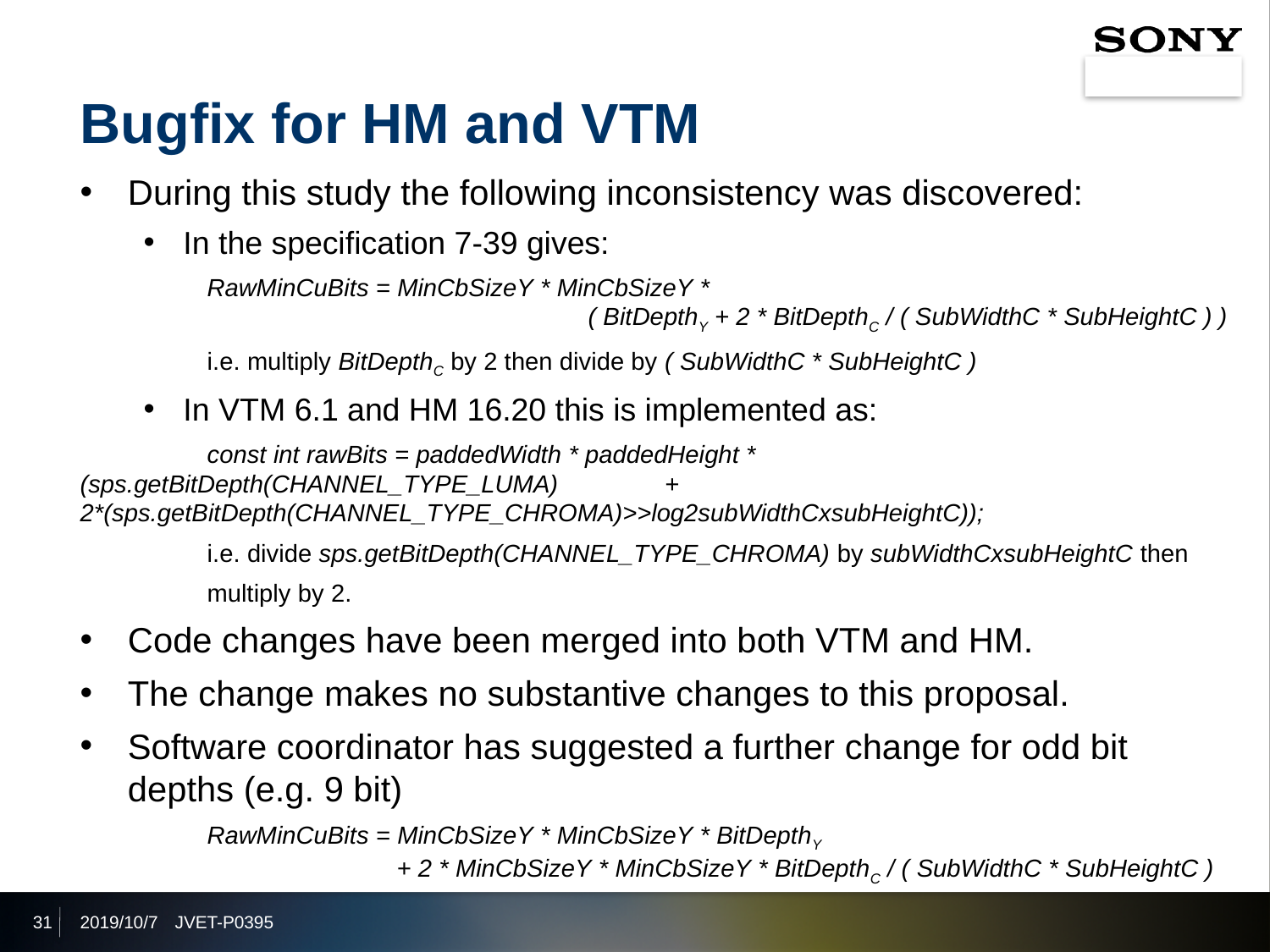

# Bugfix for HM and VTM
During this study the following inconsistency was discovered:
In the specification 7-39 gives:
	RawMinCuBits = MinCbSizeY * MinCbSizeY *
				( BitDepthY + 2 * BitDepthC / ( SubWidthC * SubHeightC ) )
	i.e. multiply BitDepthC by 2 then divide by ( SubWidthC * SubHeightC )
In VTM 6.1 and HM 16.20 this is implemented as:
	const int rawBits = paddedWidth * paddedHeight * (sps.getBitDepth(CHANNEL_TYPE_LUMA) 	           + 2*(sps.getBitDepth(CHANNEL_TYPE_CHROMA)>>log2subWidthCxsubHeightC));
	i.e. divide sps.getBitDepth(CHANNEL_TYPE_CHROMA) by subWidthCxsubHeightC then
 	multiply by 2.
Code changes have been merged into both VTM and HM.
The change makes no substantive changes to this proposal.
Software coordinator has suggested a further change for odd bit depths (e.g. 9 bit)
	RawMinCuBits = MinCbSizeY * MinCbSizeY * BitDepthY
		         + 2 * MinCbSizeY * MinCbSizeY * BitDepthC / ( SubWidthC * SubHeightC )

31
2019/10/7
JVET-P0395